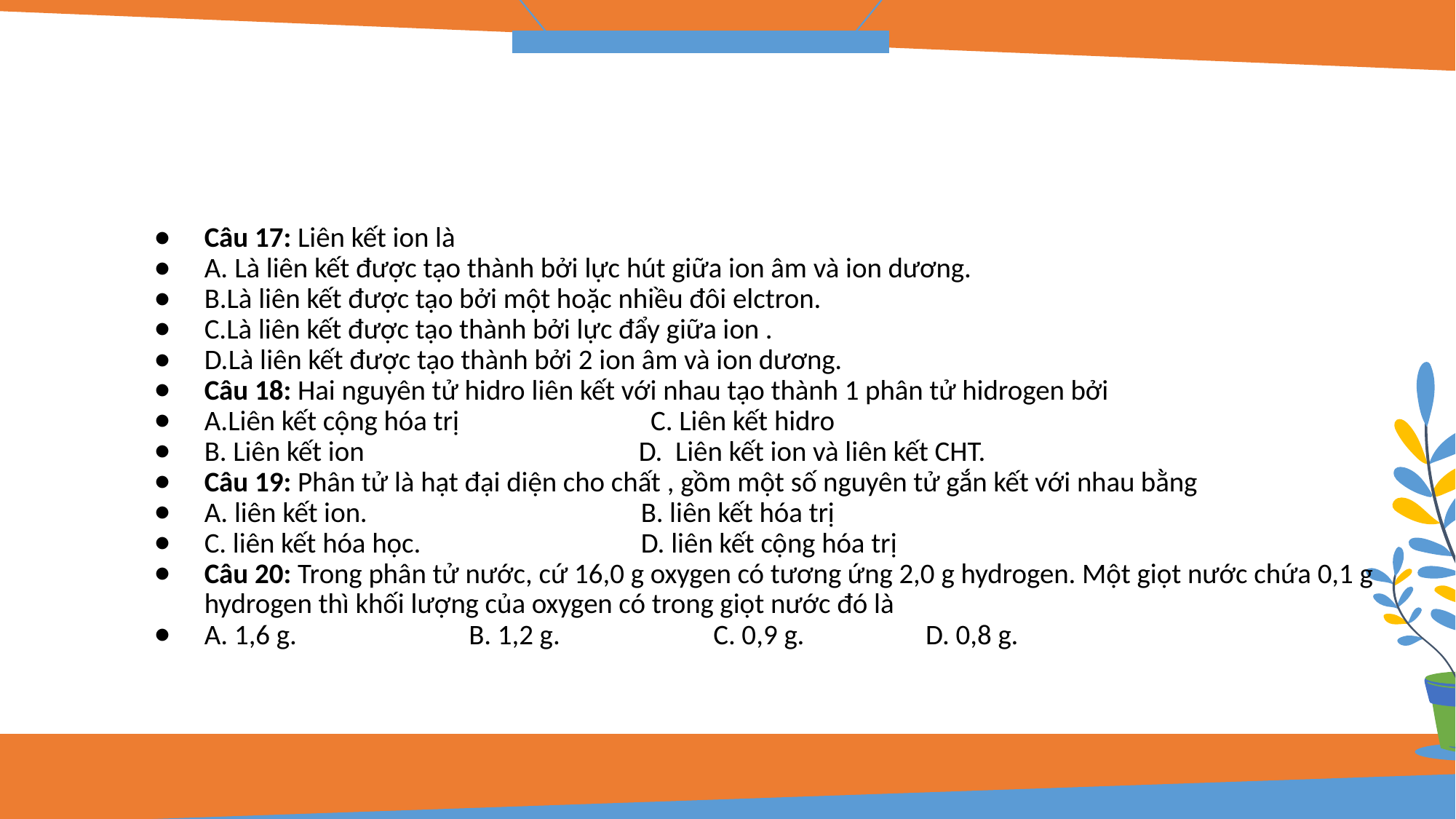

#
Câu 17: Liên kết ion là
A. Là liên kết được tạo thành bởi lực hút giữa ion âm và ion dương.
B.Là liên kết được tạo bởi một hoặc nhiều đôi elctron.
C.Là liên kết được tạo thành bởi lực đẩy giữa ion .
D.Là liên kết được tạo thành bởi 2 ion âm và ion dương.
Câu 18: Hai nguyên tử hidro liên kết với nhau tạo thành 1 phân tử hidrogen bởi
A.Liên kết cộng hóa trị                              C. Liên kết hidro
B. Liên kết ion                                           D.  Liên kết ion và liên kết CHT.
Câu 19: Phân tử là hạt đại diện cho chất , gồm một số nguyên tử gắn kết với nhau bằng
A. liên kết ion.			B. liên kết hóa trị
C. liên kết hóa học.			D. liên kết cộng hóa trị
Câu 20: Trong phân tử nước, cứ 16,0 g oxygen có tương ứng 2,0 g hydrogen. Một giọt nước chứa 0,1 g hydrogen thì khối lượng của oxygen có trong giọt nước đó là
A. 1,6 g.                           B. 1,2 g.                        C. 0,9 g.                   D. 0,8 g.